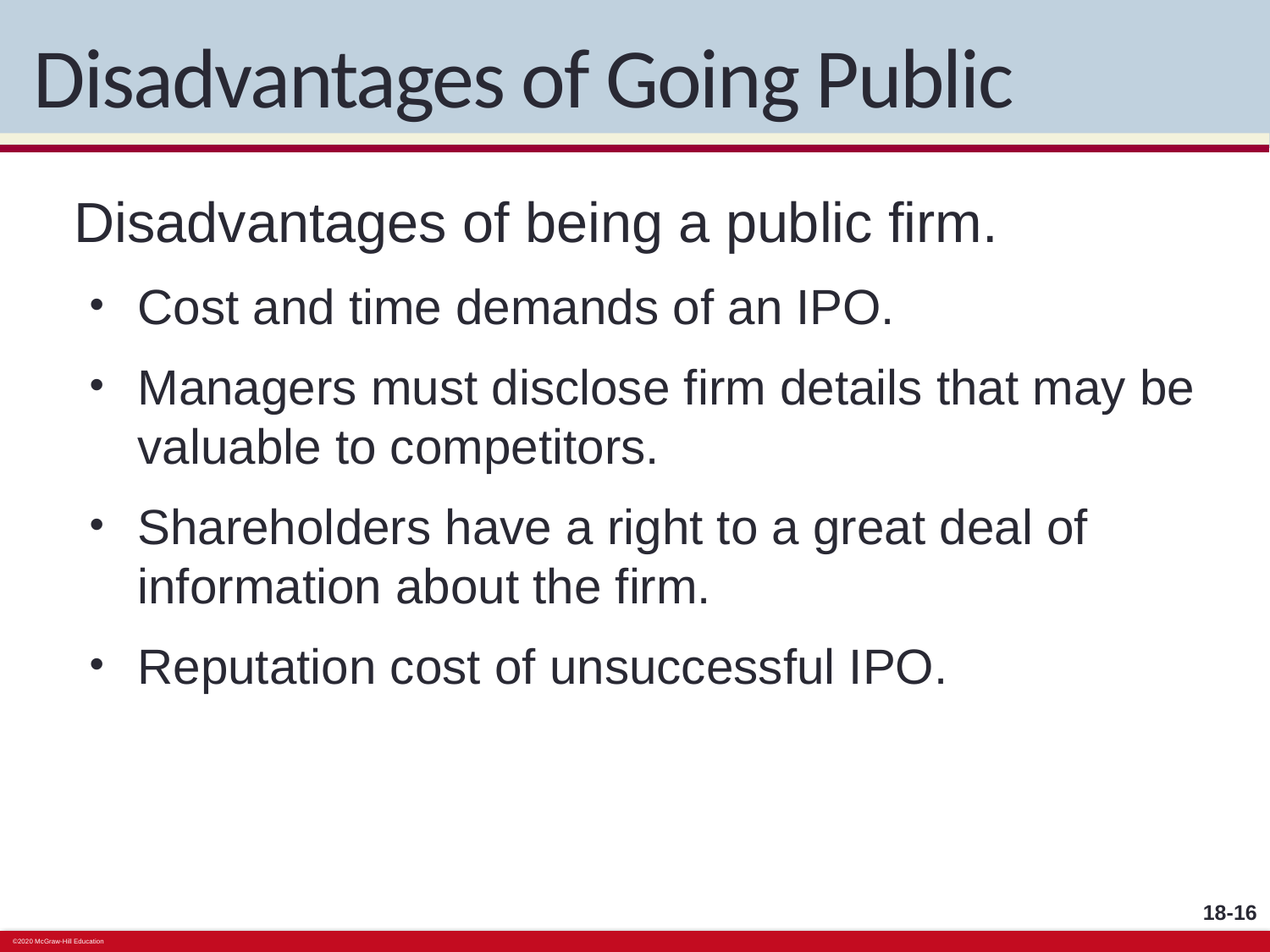

# Disadvantages of Going Public
Disadvantages of being a public firm.
Cost and time demands of an IPO.
Managers must disclose firm details that may be valuable to competitors.
Shareholders have a right to a great deal of information about the firm.
Reputation cost of unsuccessful IPO.